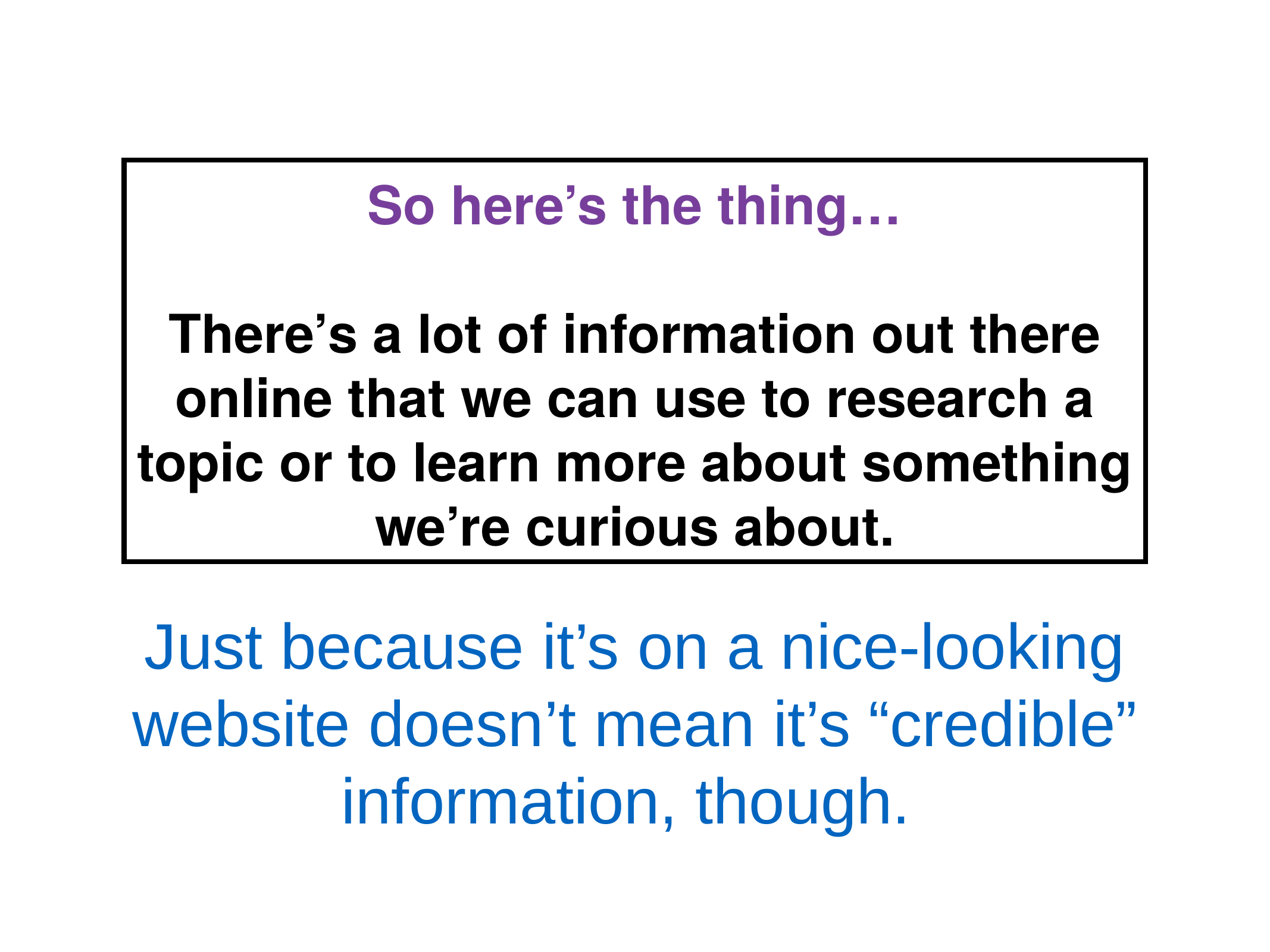

# So here’s the thing…

There’s a lot of information out there online that we can use to research a topic or to learn more about something we’re curious about.
Just because it’s on a nice-looking website doesn’t mean it’s “credible” information, though.